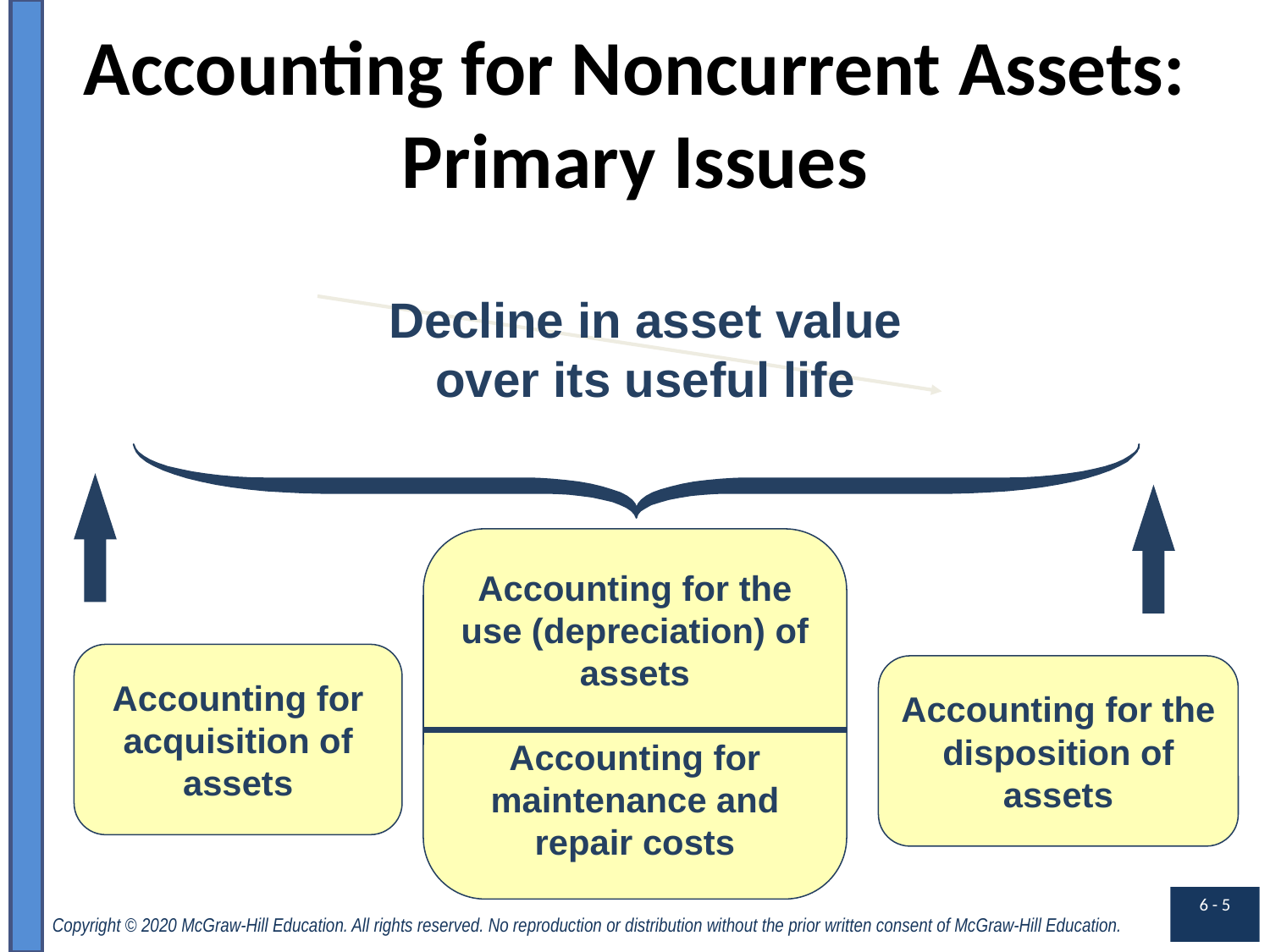

# Accounting for Noncurrent Assets: Primary Issues
Decline in asset value over its useful life

Accounting for acquisition of assets

Accounting for the disposition of assets
Accounting for the use (depreciation) of assets

Accounting for maintenance and repair costs